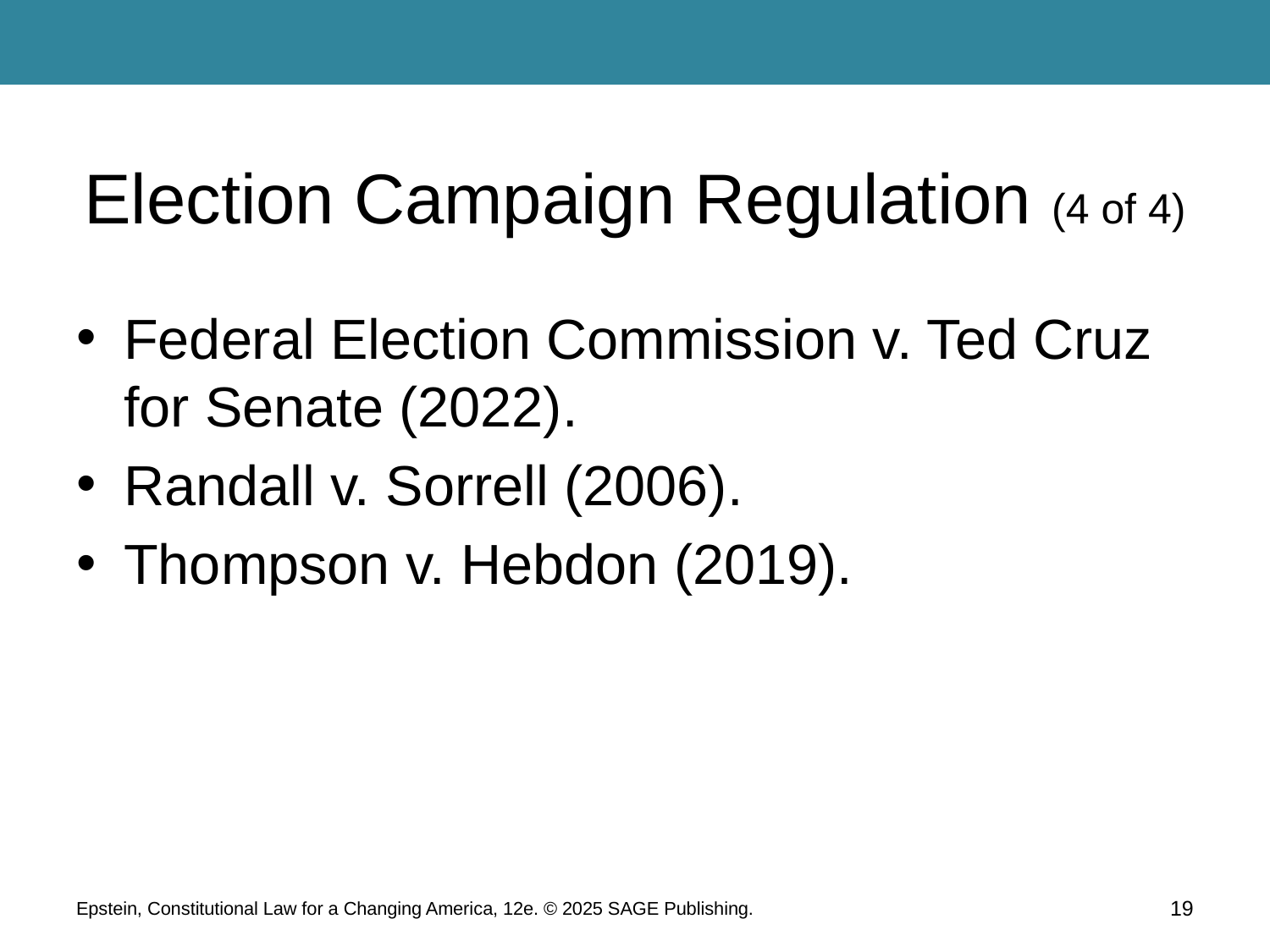

# Election Campaign Regulation (4 of 4)
Federal Election Commission v. Ted Cruz for Senate (2022).
Randall v. Sorrell (2006).
Thompson v. Hebdon (2019).
Epstein, Constitutional Law for a Changing America, 12e. © 2025 SAGE Publishing.
19